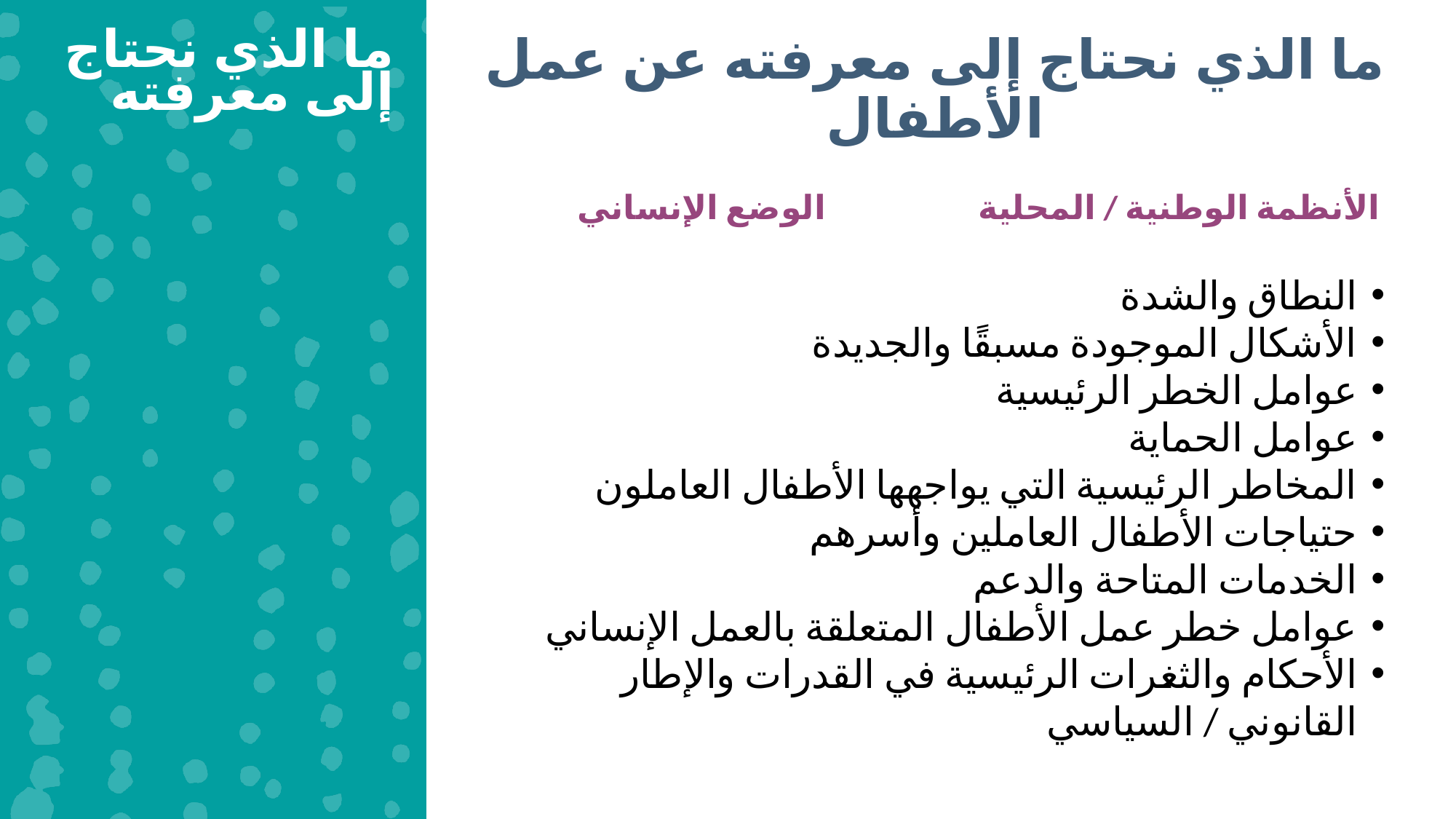

ما الذي نحتاج إلى معرفته

ما الذي نحتاج إلى معرفته عن عمل الأطفال
الوضع الإنساني
الأنظمة الوطنية / المحلية
النطاق والشدة
الأشكال الموجودة مسبقًا والجديدة
عوامل الخطر الرئيسية
عوامل الحماية
المخاطر الرئيسية التي يواجهها الأطفال العاملون
حتياجات الأطفال العاملين وأسرهم
الخدمات المتاحة والدعم
عوامل خطر عمل الأطفال المتعلقة بالعمل الإنساني
الأحكام والثغرات الرئيسية في القدرات والإطار القانوني / السياسي